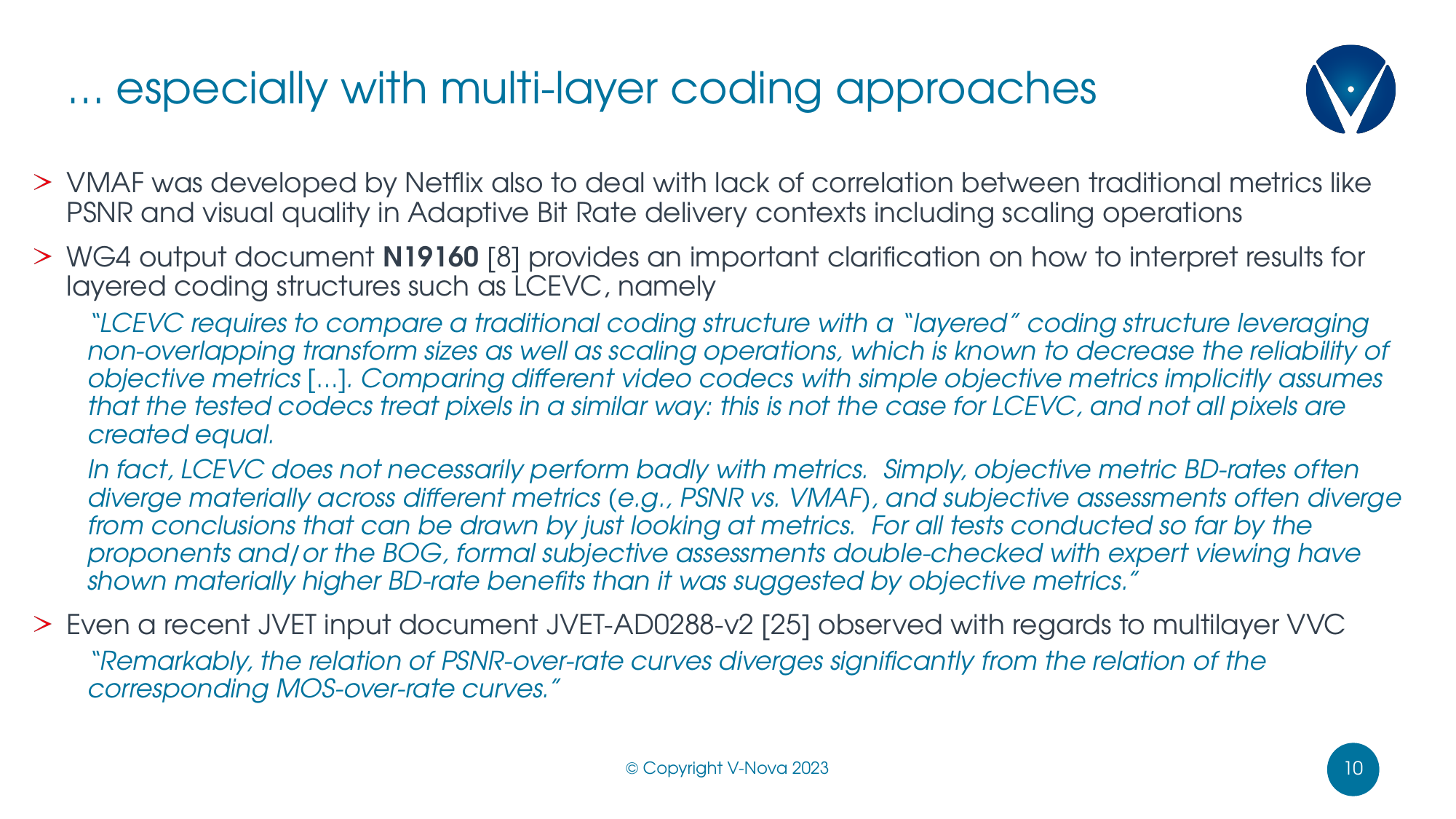

# … especially with multi-layer coding approaches
VMAF was developed by Netflix also to deal with lack of correlation between traditional metrics like PSNR and visual quality in Adaptive Bit Rate delivery contexts including scaling operations
WG4 output document N19160 [8] provides an important clarification on how to interpret results for layered coding structures such as LCEVC, namely
“LCEVC requires to compare a traditional coding structure with a “layered” coding structure leveraging non-overlapping transform sizes as well as scaling operations, which is known to decrease the reliability of objective metrics […]. Comparing different video codecs with simple objective metrics implicitly assumes that the tested codecs treat pixels in a similar way: this is not the case for LCEVC, and not all pixels are created equal.
In fact, LCEVC does not necessarily perform badly with metrics.  Simply, objective metric BD-rates often diverge materially across different metrics (e.g., PSNR vs. VMAF), and subjective assessments often diverge from conclusions that can be drawn by just looking at metrics.  For all tests conducted so far by the proponents and/or the BOG, formal subjective assessments double-checked with expert viewing have shown materially higher BD-rate benefits than it was suggested by objective metrics.”
Even a recent JVET input document JVET-AD0288-v2 [25] observed with regards to multilayer VVC
“Remarkably, the relation of PSNR-over-rate curves diverges significantly from the relation of the corresponding MOS-over-rate curves.”
10